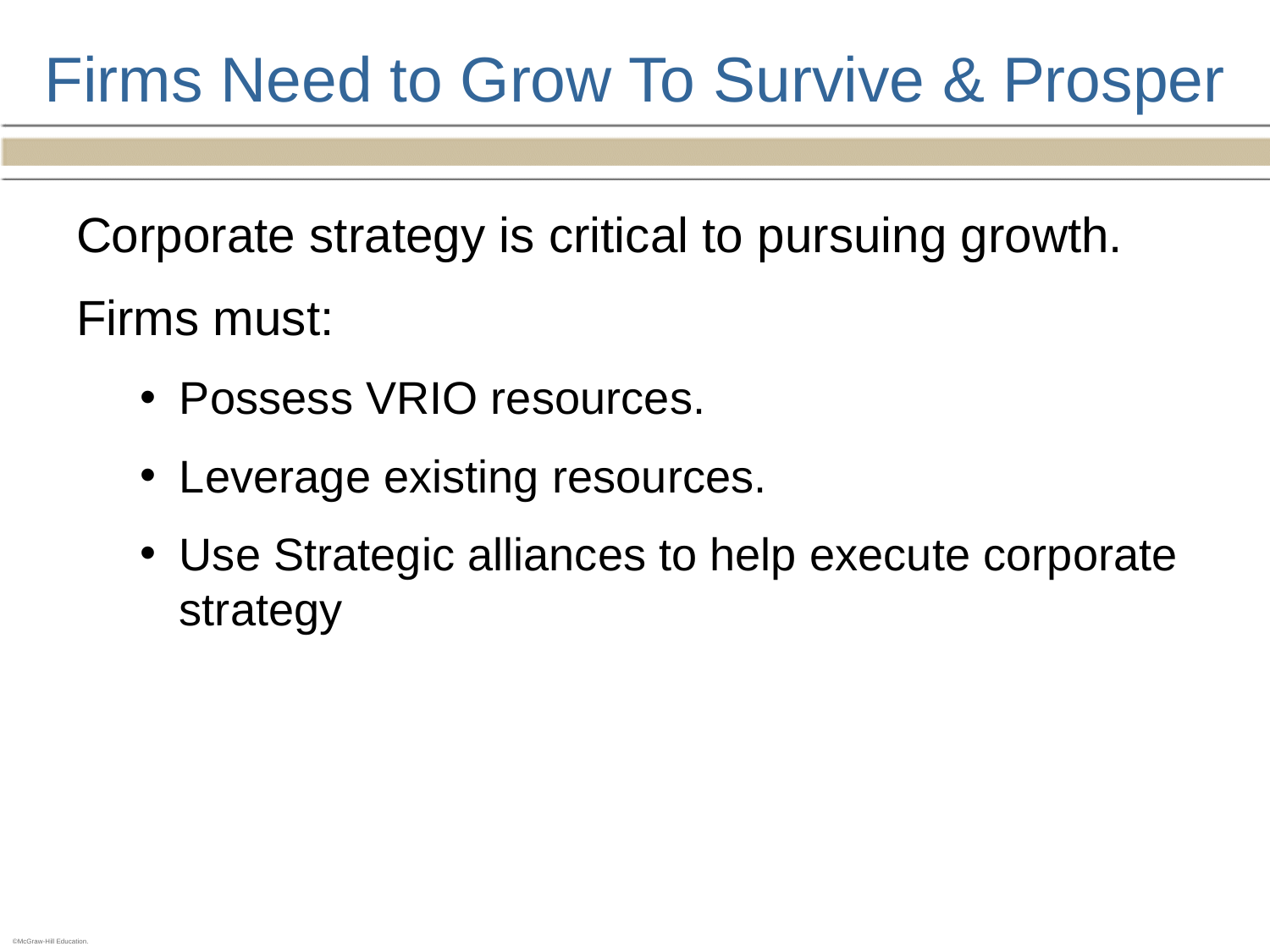

# Firms Need to Grow To Survive & Prosper
Corporate strategy is critical to pursuing growth.
Firms must:
Possess VRIO resources.
Leverage existing resources.
Use Strategic alliances to help execute corporate strategy